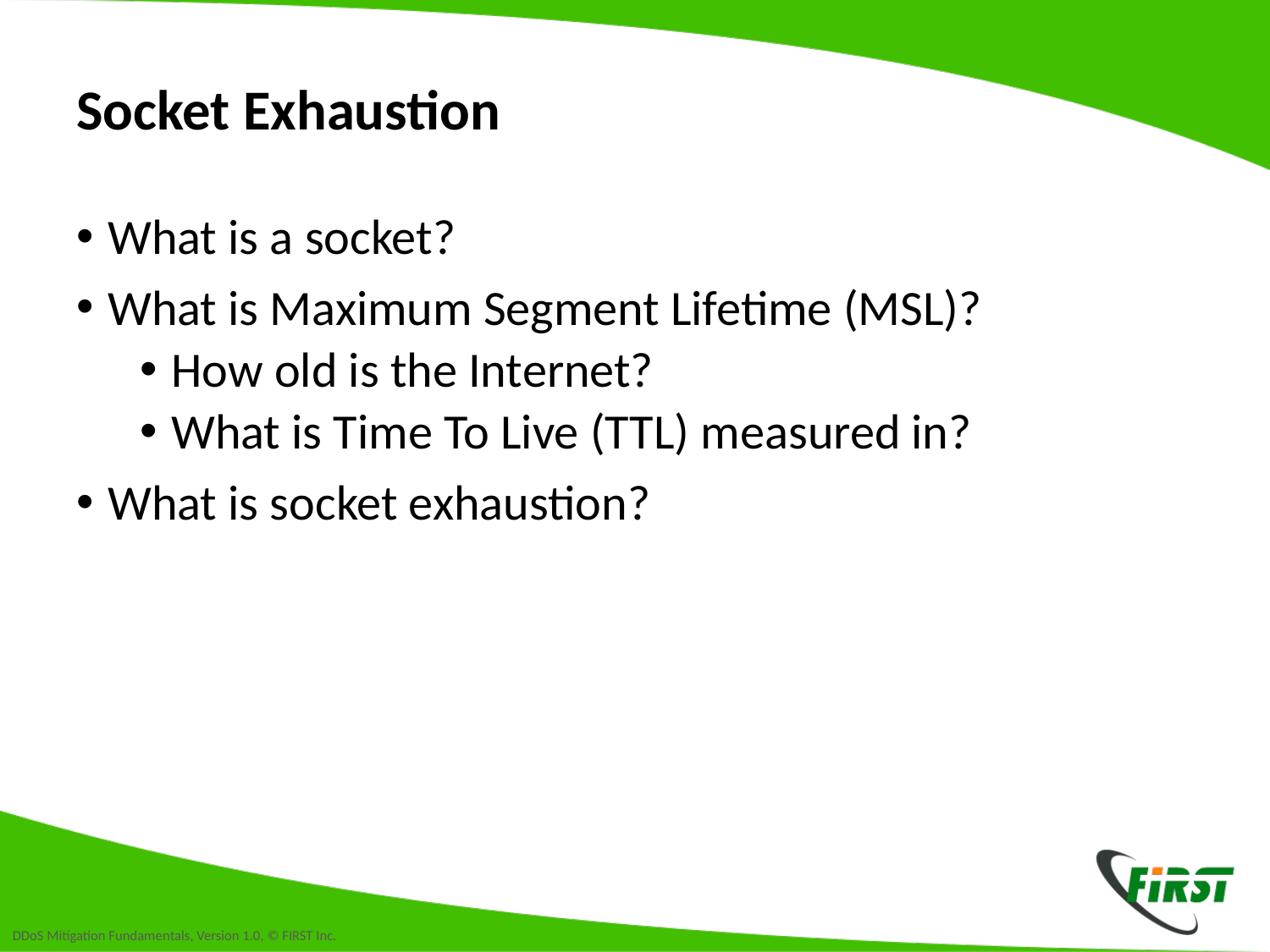

# Socket Exhaustion
What is a socket?
What is Maximum Segment Lifetime (MSL)?
How old is the Internet?
What is Time To Live (TTL) measured in?
What is socket exhaustion?